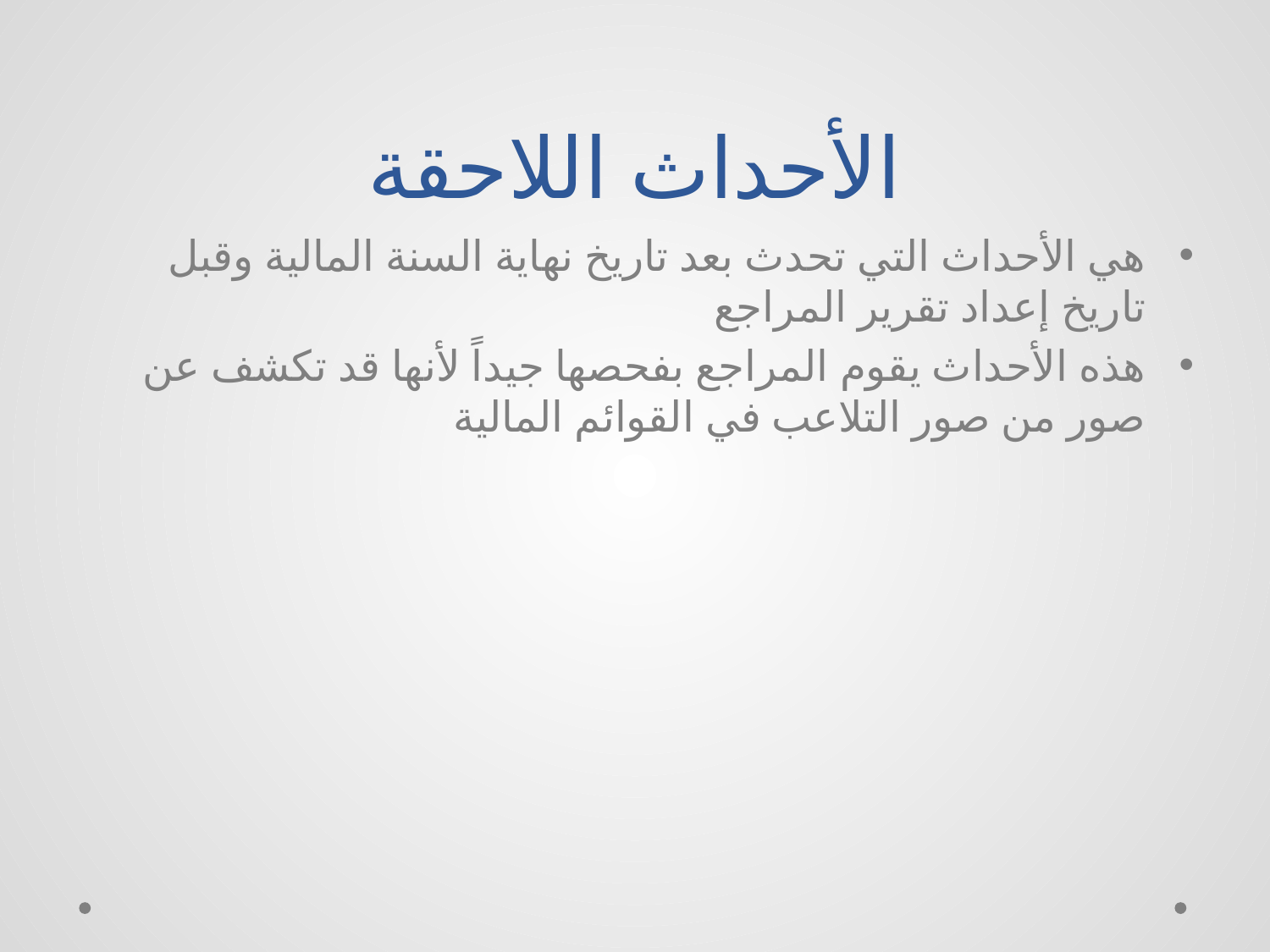

# الأحداث اللاحقة
هي الأحداث التي تحدث بعد تاريخ نهاية السنة المالية وقبل تاريخ إعداد تقرير المراجع
هذه الأحداث يقوم المراجع بفحصها جيداً لأنها قد تكشف عن صور من صور التلاعب في القوائم المالية